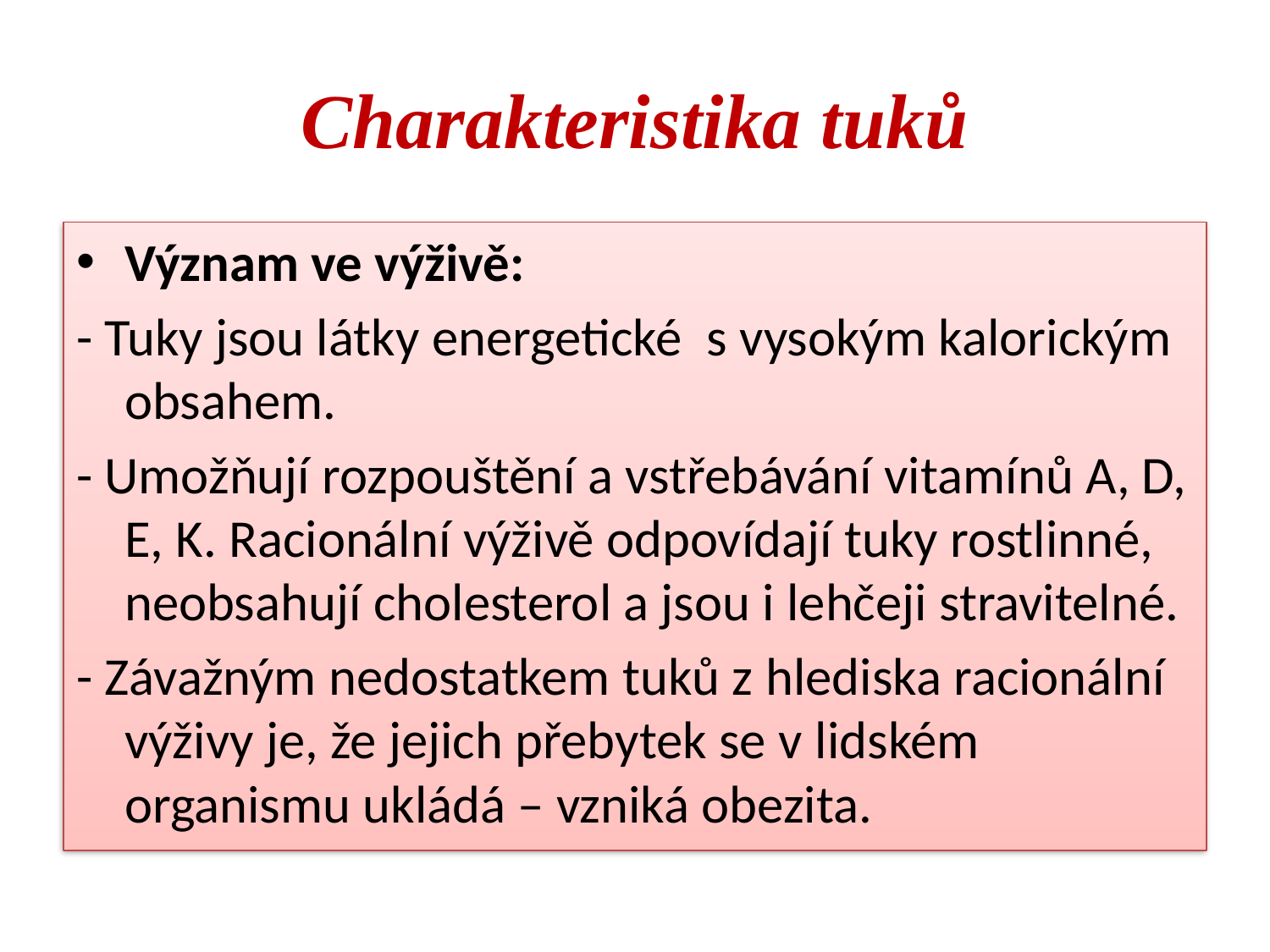

# Charakteristika tuků
Význam ve výživě:
- Tuky jsou látky energetické  s vysokým kalorickým obsahem.
- Umožňují rozpouštění a vstřebávání vitamínů A, D, E, K. Racionální výživě odpovídají tuky rostlinné, neobsahují cholesterol a jsou i lehčeji stravitelné.
- Závažným nedostatkem tuků z hlediska racionální výživy je, že jejich přebytek se v lidském organismu ukládá – vzniká obezita.